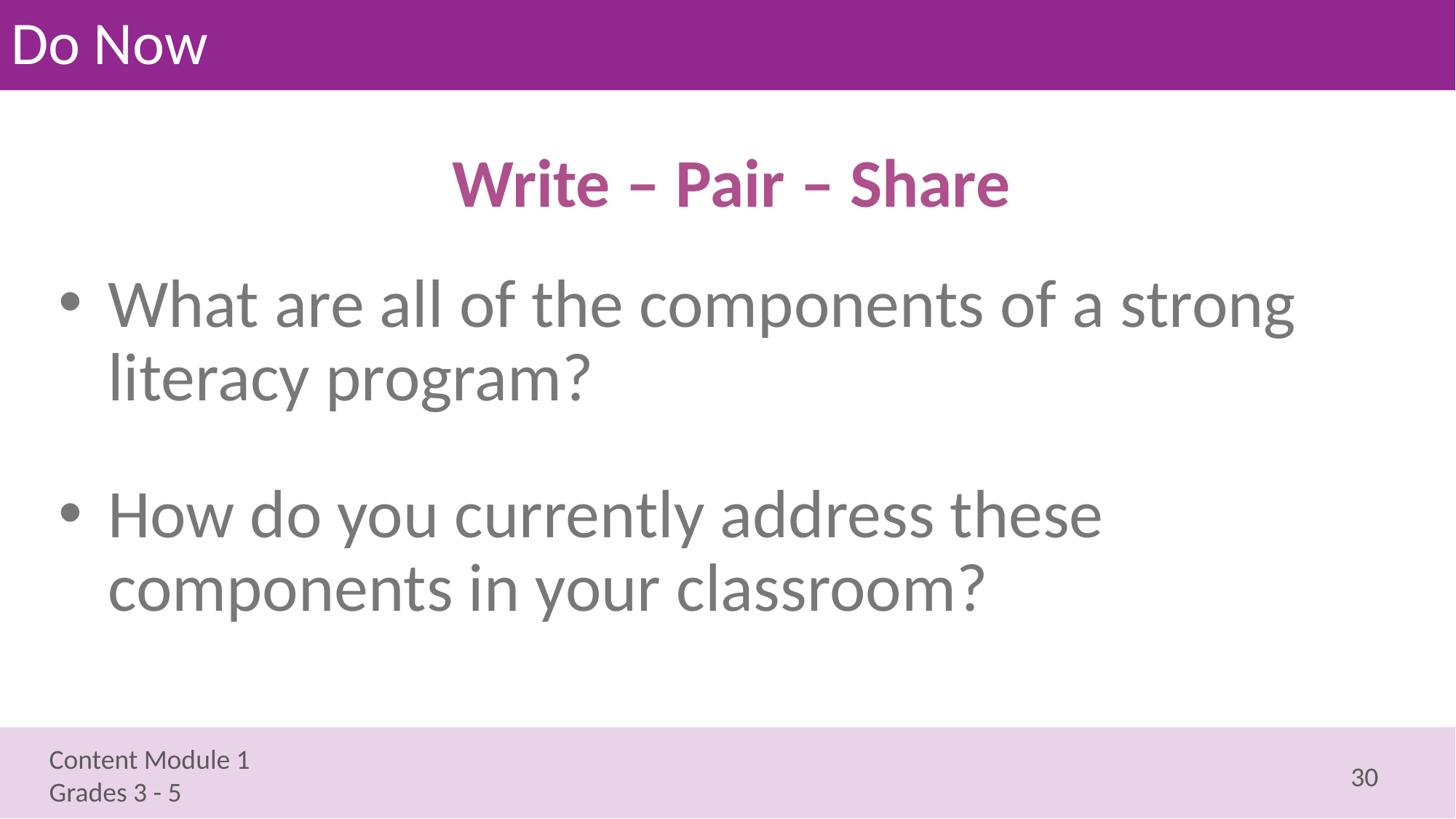

# Do Now
Write – Pair – Share

What are all of the components of a strong literacy program?

How do you currently address these components in your classroom?
30